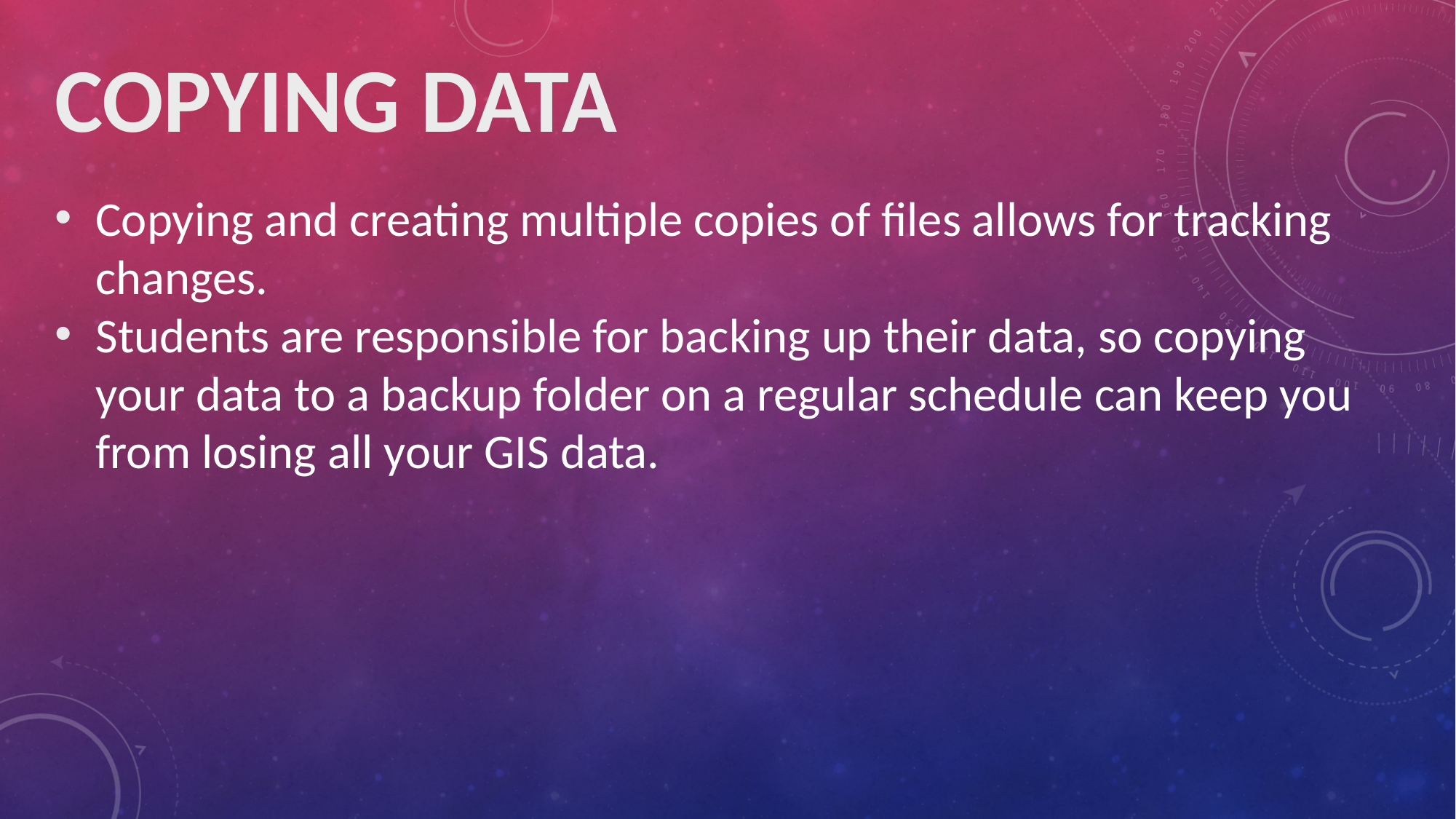

COPYING DATA
Copying and creating multiple copies of files allows for tracking changes.
Students are responsible for backing up their data, so copying your data to a backup folder on a regular schedule can keep you from losing all your GIS data.